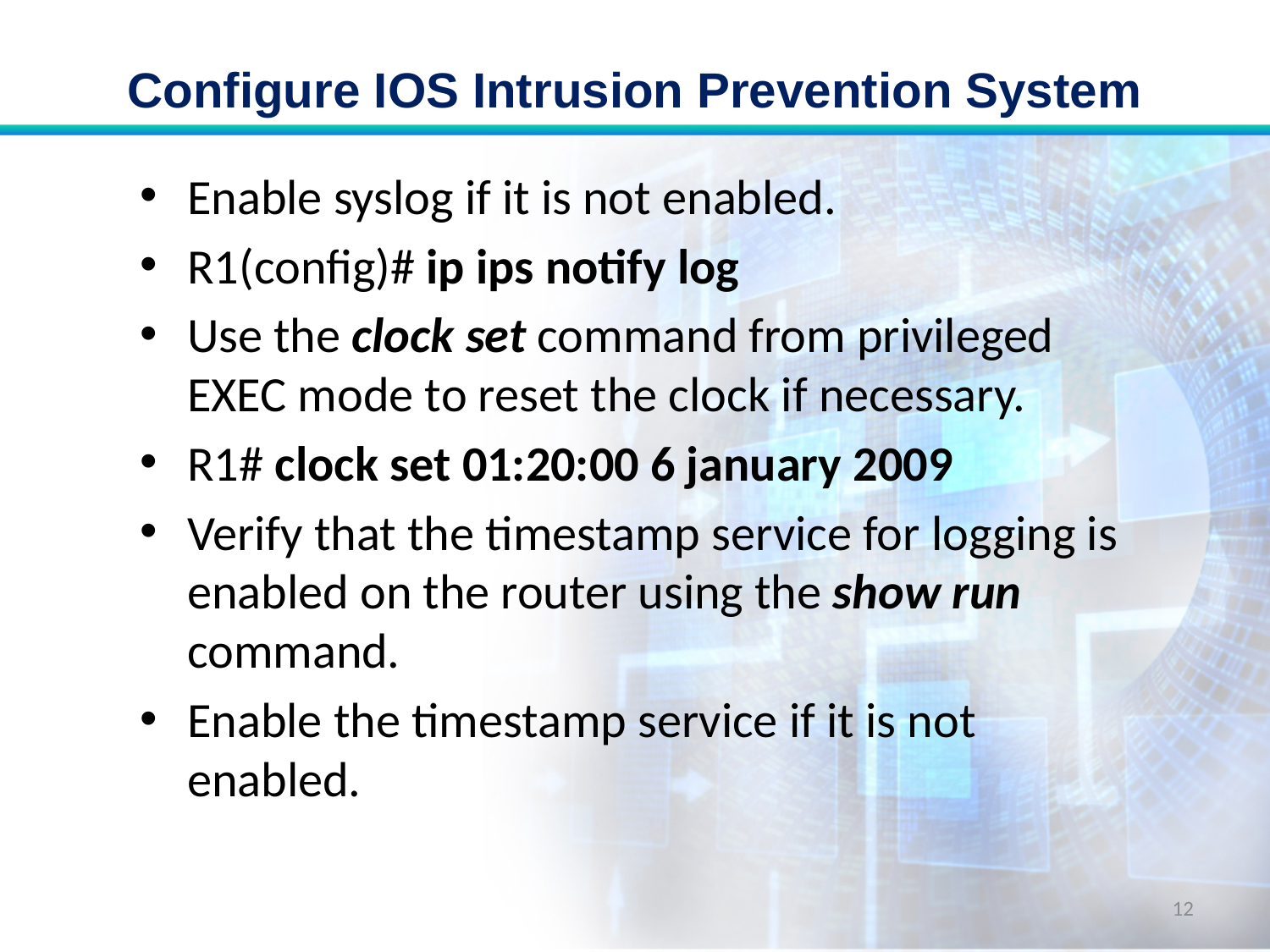

# Configure IOS Intrusion Prevention System
Enable syslog if it is not enabled.
R1(config)# ip ips notify log
Use the clock set command from privileged EXEC mode to reset the clock if necessary.
R1# clock set 01:20:00 6 january 2009
Verify that the timestamp service for logging is enabled on the router using the show run command.
Enable the timestamp service if it is not enabled.
12